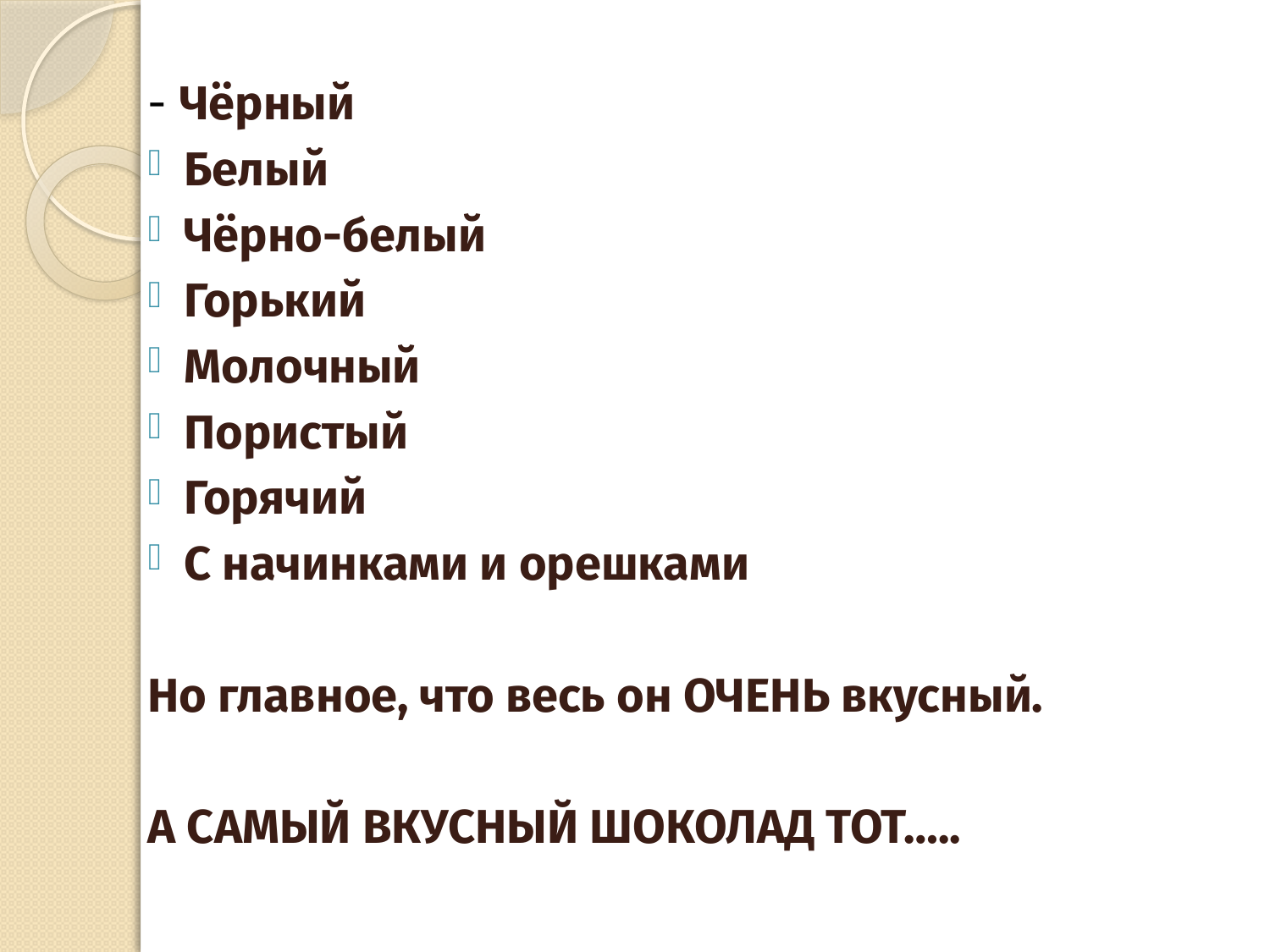

- Чёрный
Белый
Чёрно-белый
Горький
Молочный
Пористый
Горячий
С начинками и орешками

Но главное, что весь он ОЧЕНЬ вкусный.

А САМЫЙ ВКУСНЫЙ ШОКОЛАД ТОТ…..